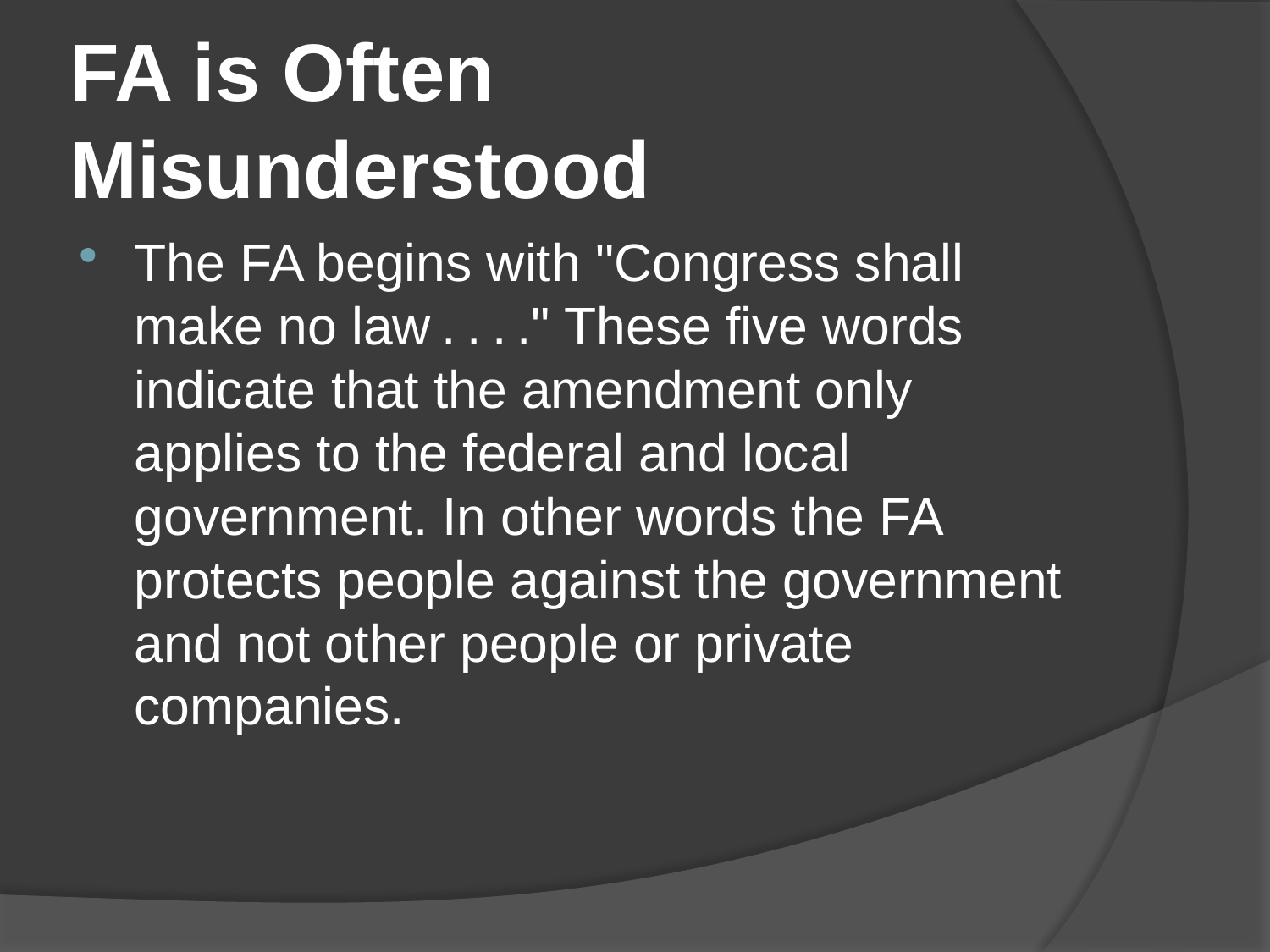

# FA is Often Misunderstood
The FA begins with "Congress shall make no law . . . ." These five words indicate that the amendment only applies to the federal and local government. In other words the FA protects people against the government and not other people or private companies.